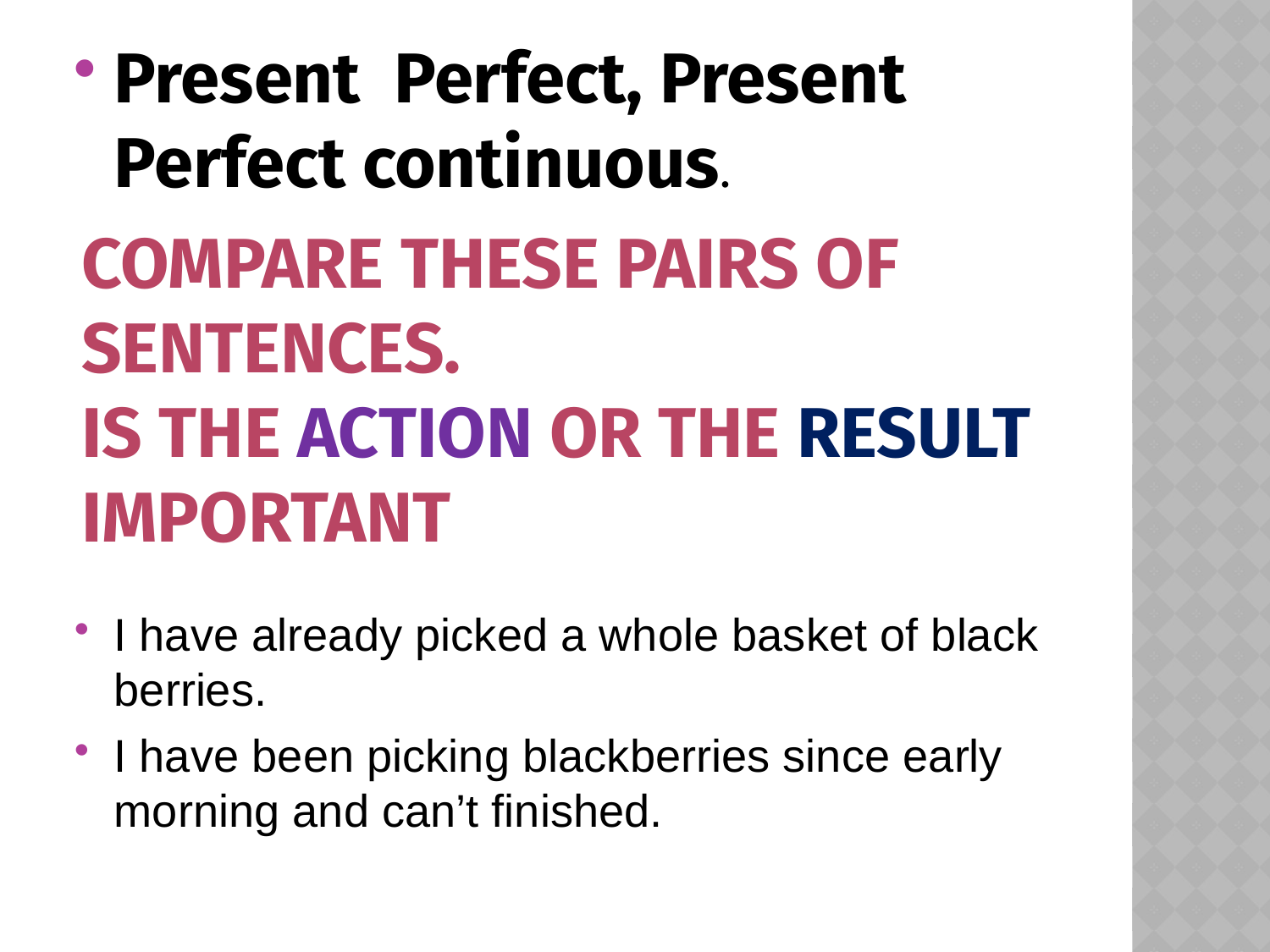

Present  Perfect, Present Perfect continuous.

I have already picked a whole basket of black berries.
I have been picking blackberries since early morning and can’t finished.
# Compare these pairs of sentences. Is the action or the result important